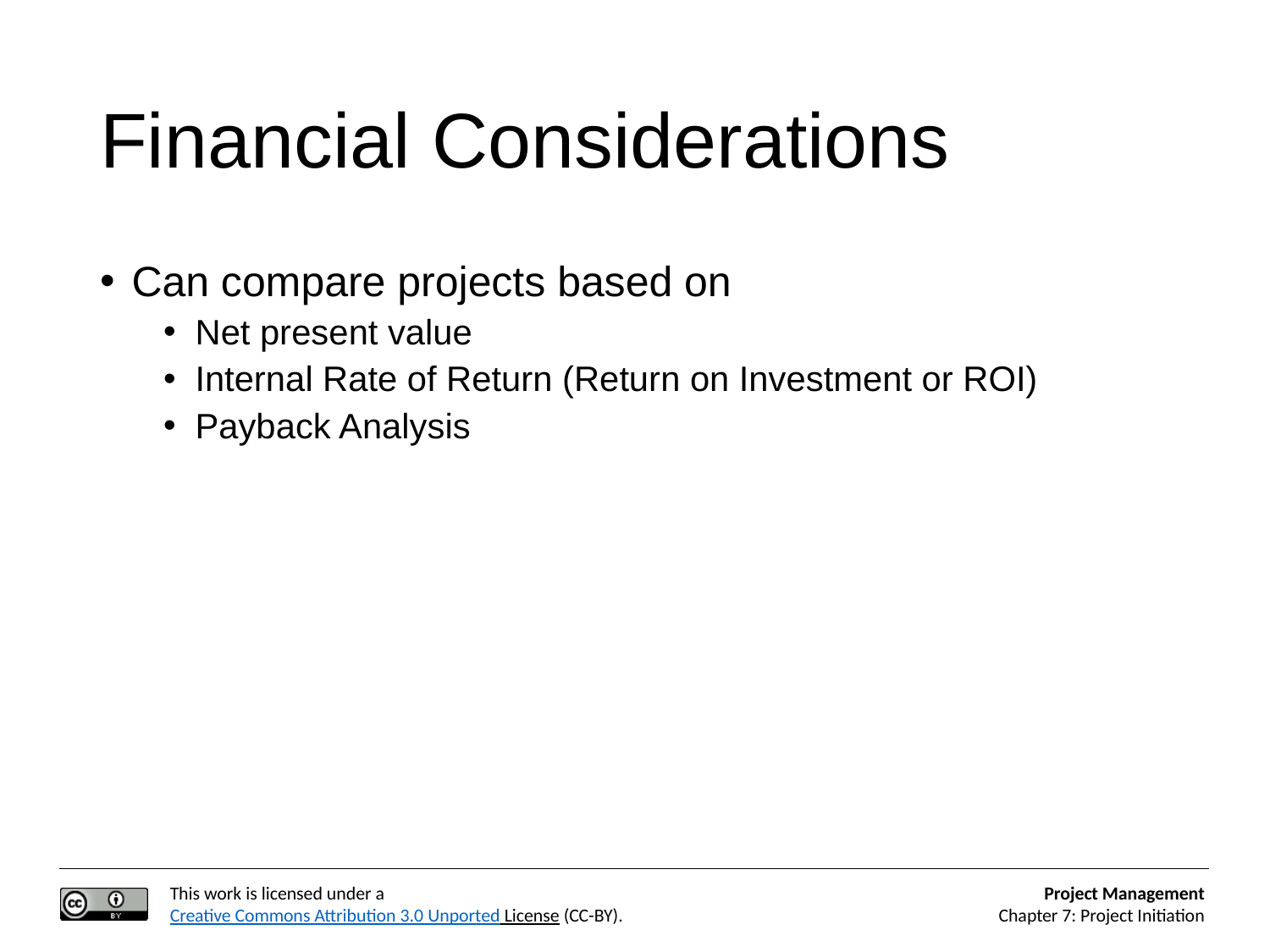

# Financial Considerations
Can compare projects based on
Net present value
Internal Rate of Return (Return on Investment or ROI)
Payback Analysis